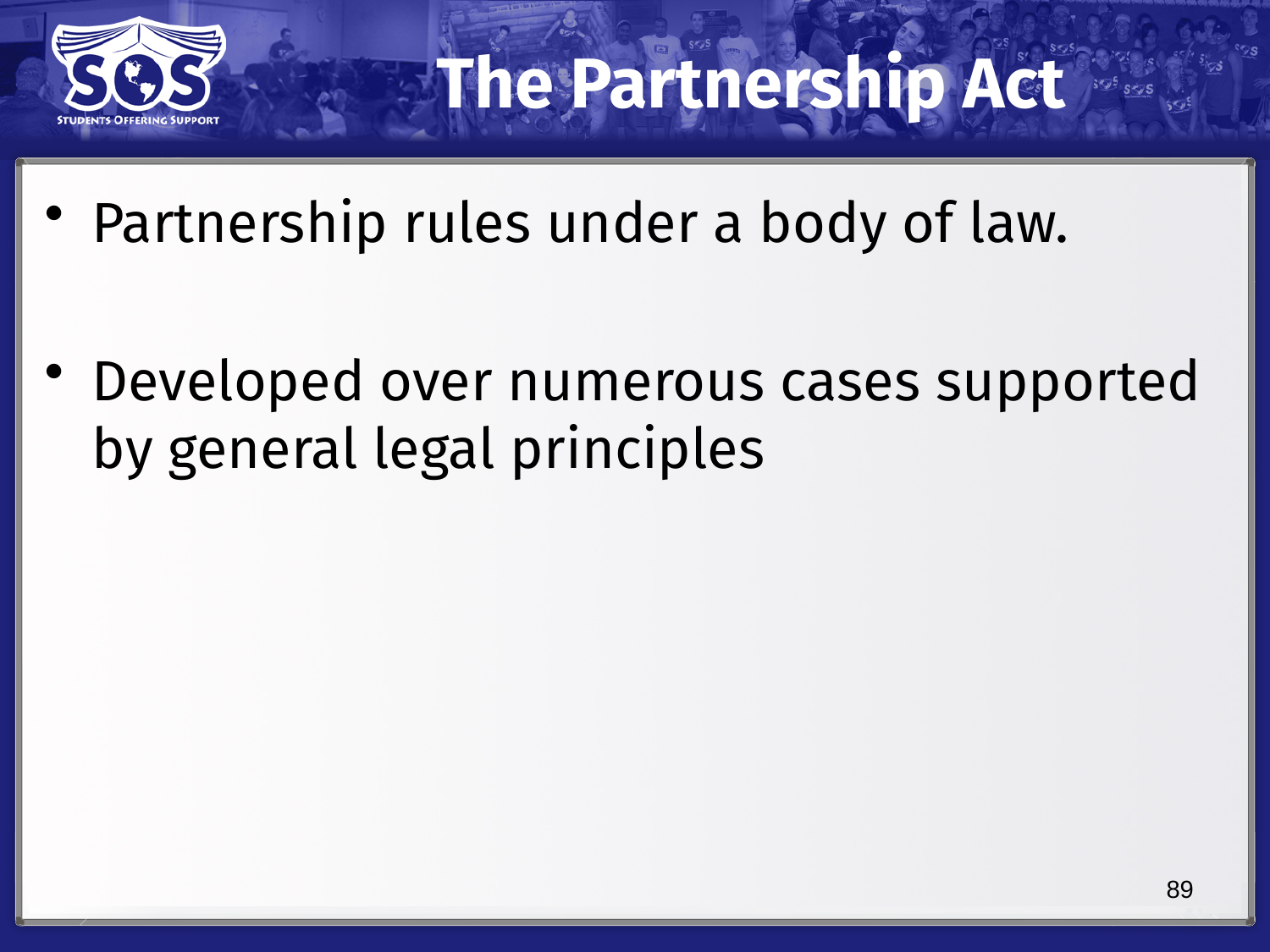

# The Partnership Act
Partnership rules under a body of law.

Developed over numerous cases supported by general legal principles

89